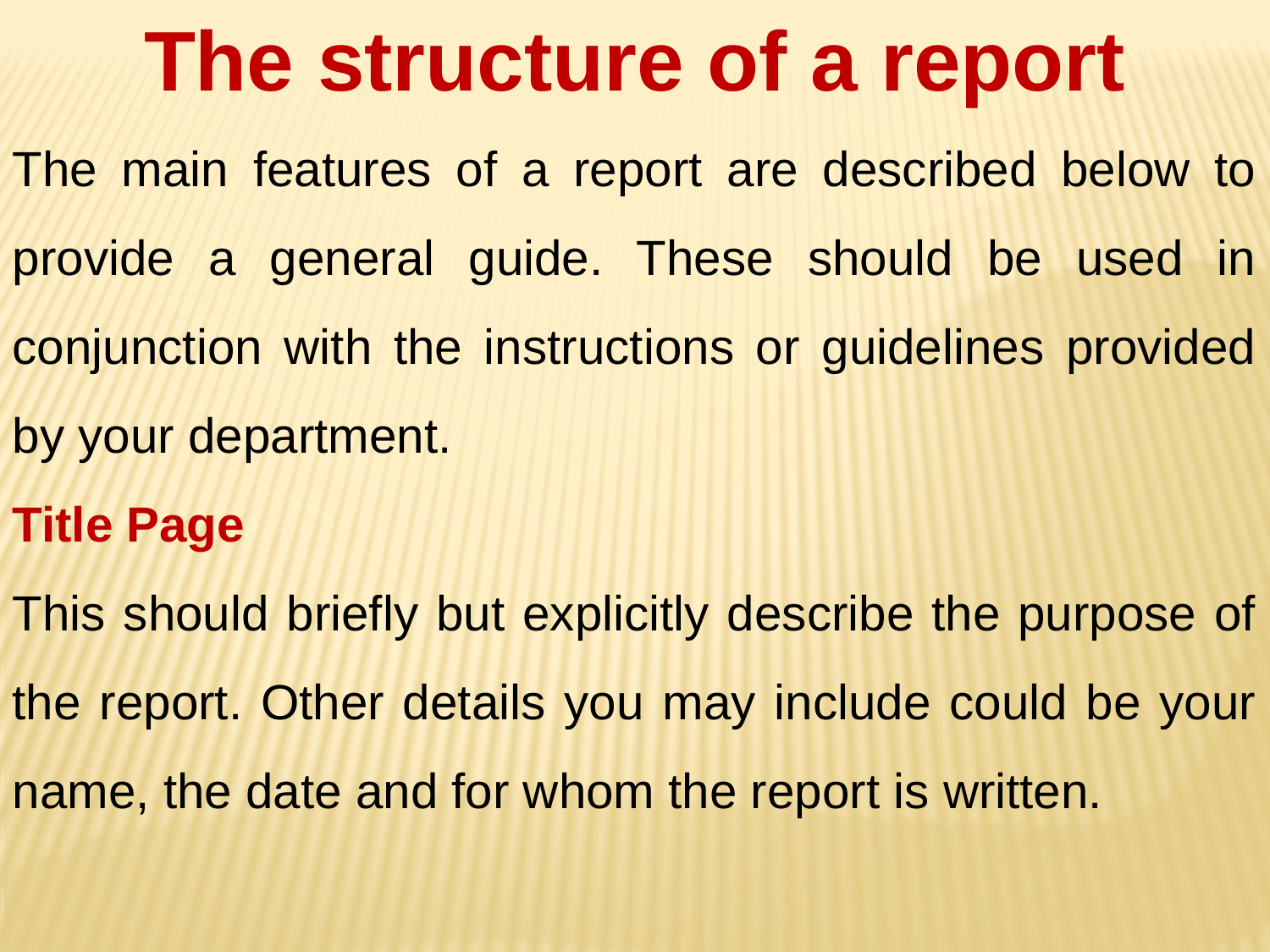

The structure of a report
The main features of a report are described below to provide a general guide. These should be used in conjunction with the instructions or guidelines provided by your department.
Title Page
This should briefly but explicitly describe the purpose of the report. Other details you may include could be your name, the date and for whom the report is written.